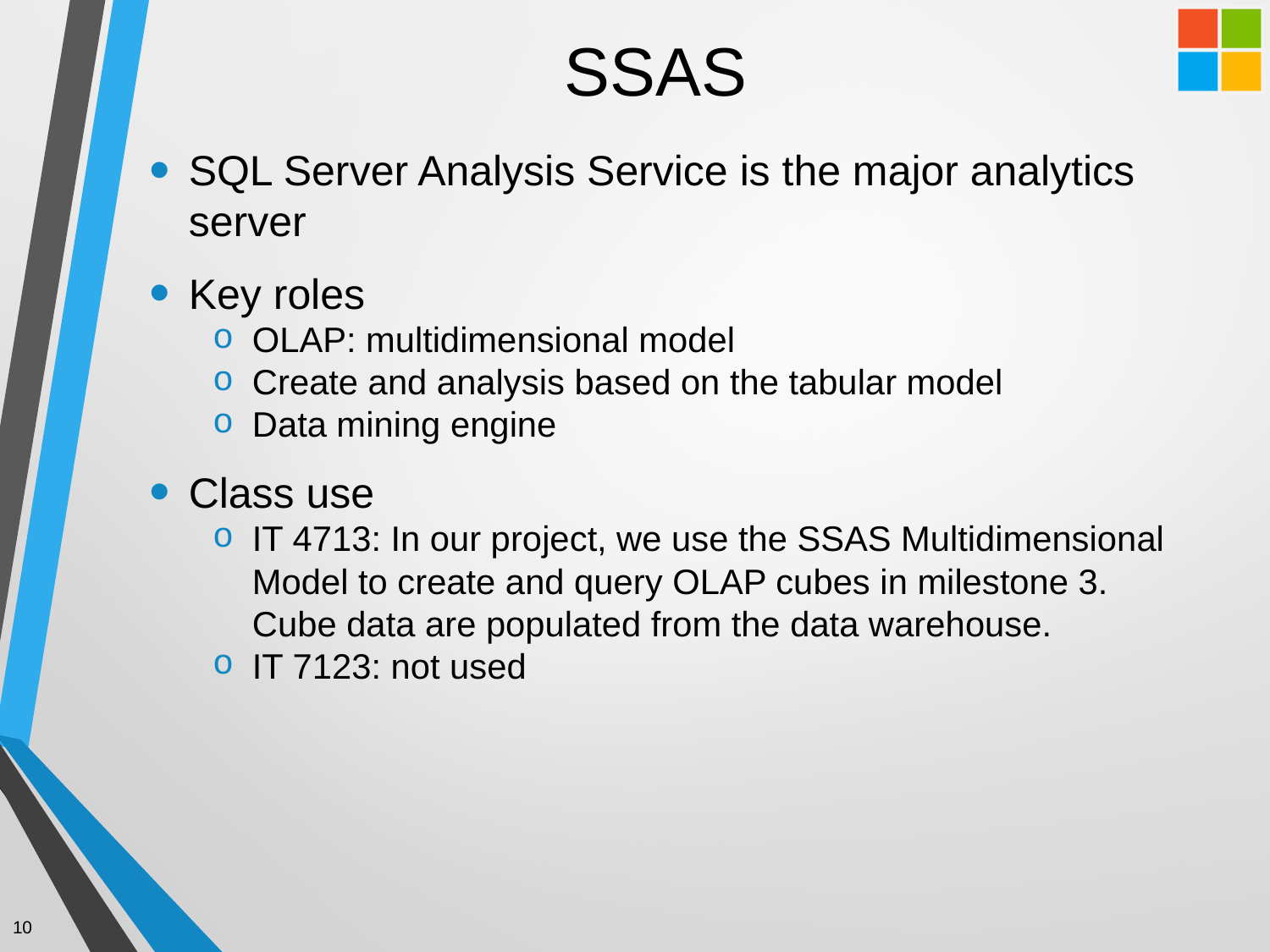

# SSAS
SQL Server Analysis Service is the major analytics server
Key roles
OLAP: multidimensional model
Create and analysis based on the tabular model
Data mining engine
Class use
IT 4713: In our project, we use the SSAS Multidimensional Model to create and query OLAP cubes in milestone 3. Cube data are populated from the data warehouse.
IT 7123: not used

10